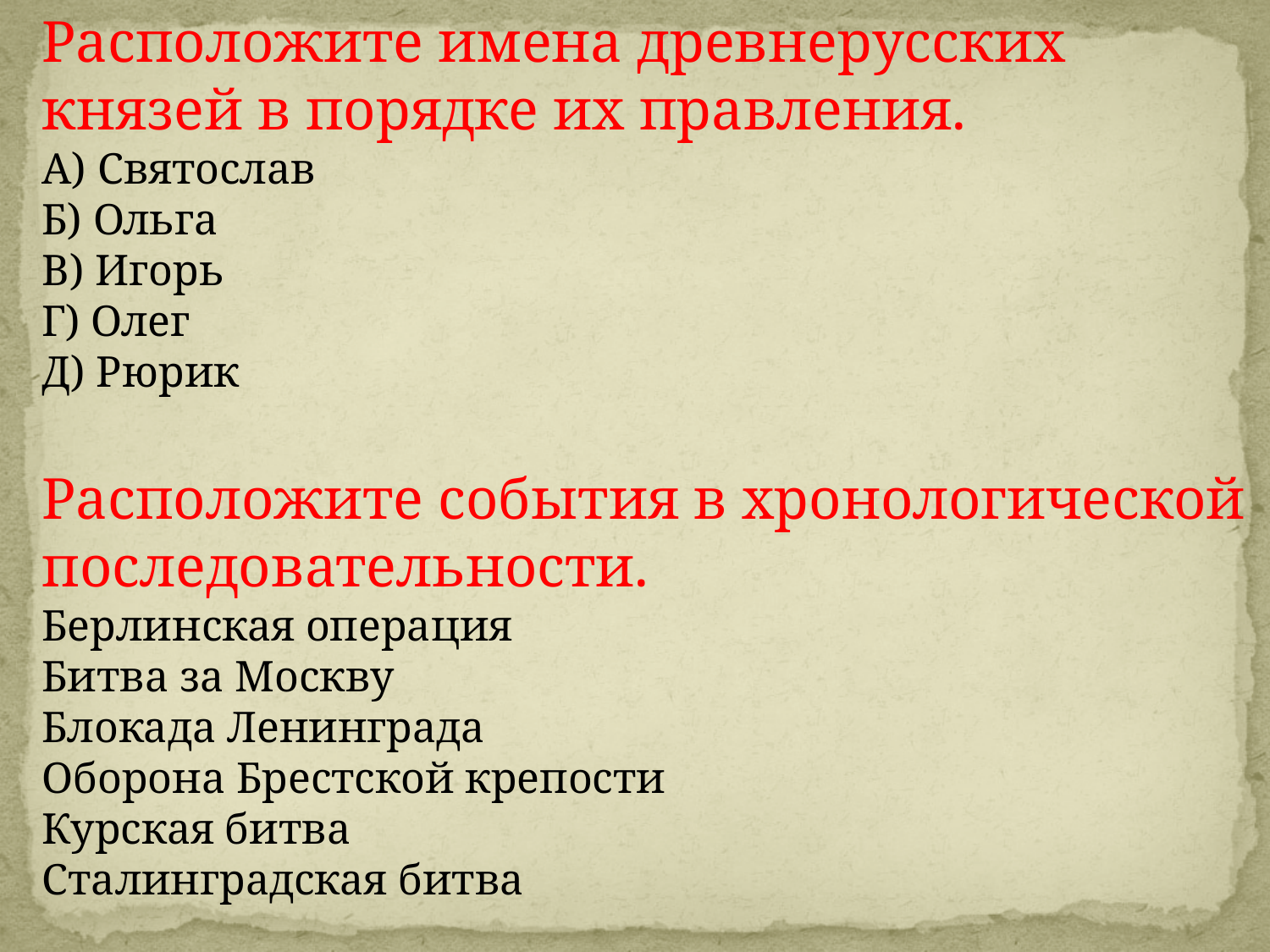

Расположите имена древнерусских князей в порядке их правления.
А) Святослав
Б) Ольга
В) Игорь
Г) Олег
Д) Рюрик

Расположите события в хронологической последовательности.
Берлинская операция
Битва за Москву
Блокада Ленинграда
Оборона Брестской крепости
Курская битва
Сталинградская битва